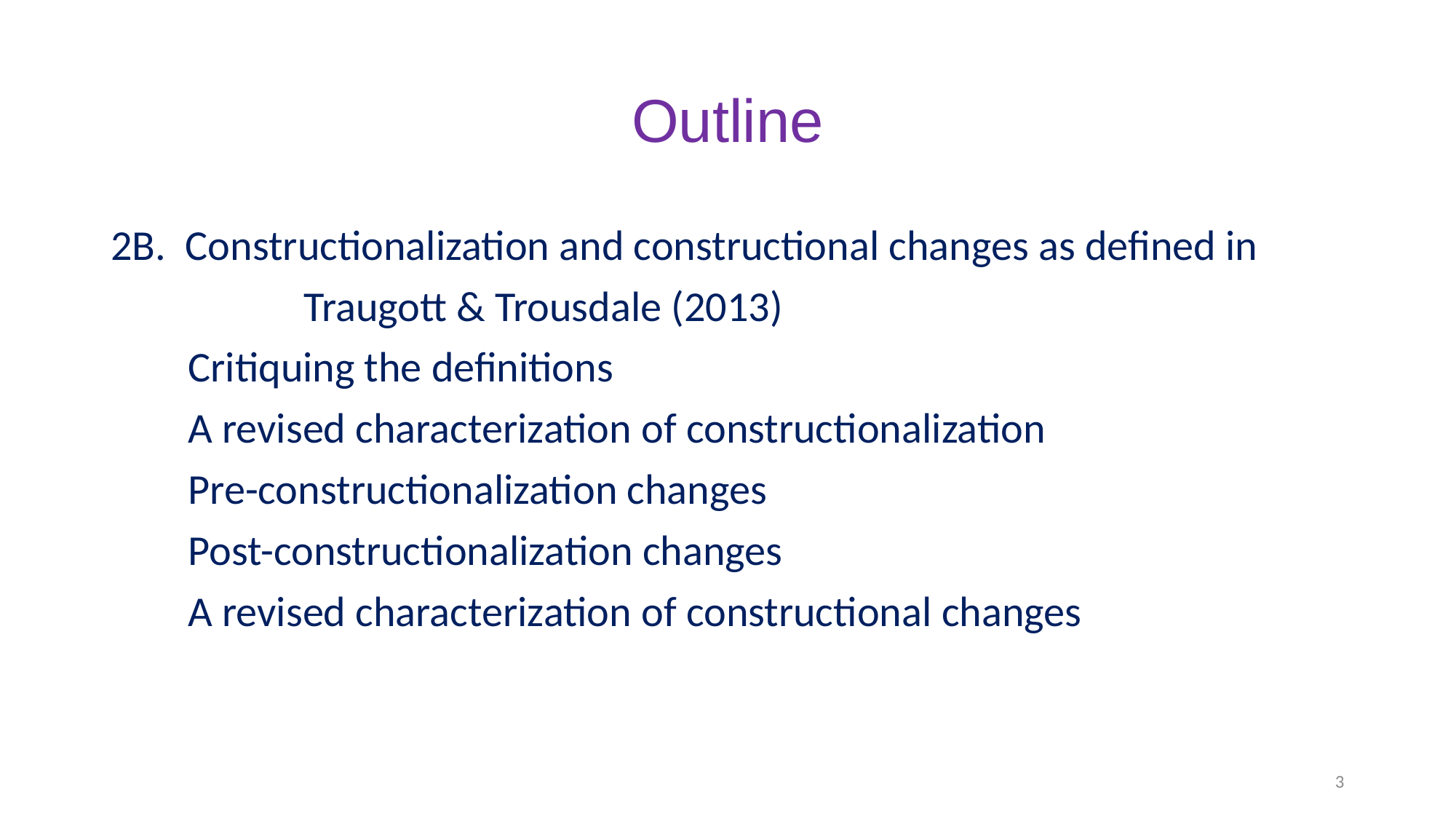

# Outline
2B.  Constructionalization and constructional changes as defined in
                    Traugott & Trousdale (2013)
        Critiquing the definitions
        A revised characterization of constructionalization
        Pre-constructionalization changes
        Post-constructionalization changes
        A revised characterization of constructional changes

3